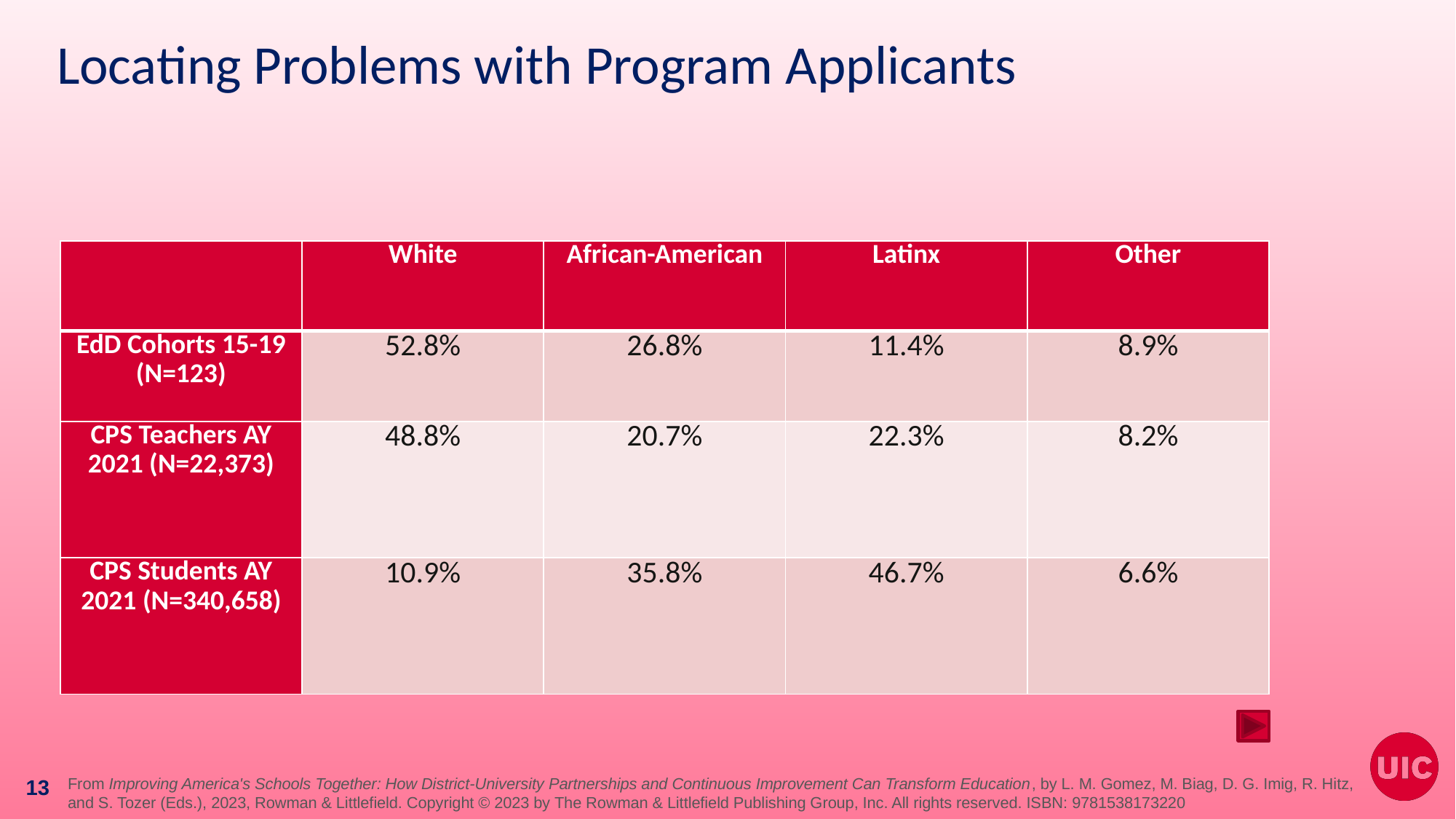

# Locating Problems with Program Applicants

|  | White | African-American | Latinx | Other |
| --- | --- | --- | --- | --- |
| EdD Cohorts 15-19 (N=123) | 52.8% | 26.8% | 11.4% | 8.9% |
| CPS Teachers AY 2021 (N=22,373) | 48.8% | 20.7% | 22.3% | 8.2% |
| CPS Students AY 2021 (N=340,658) | 10.9% | 35.8% | 46.7% | 6.6% |

From Improving America's Schools Together: How District-University Partnerships and Continuous Improvement Can Transform Education, by L. M. Gomez, M. Biag, D. G. Imig, R. Hitz, and S. Tozer (Eds.), 2023, Rowman & Littlefield. Copyright © 2023 by The Rowman & Littlefield Publishing Group, Inc. All rights reserved. ISBN: 9781538173220